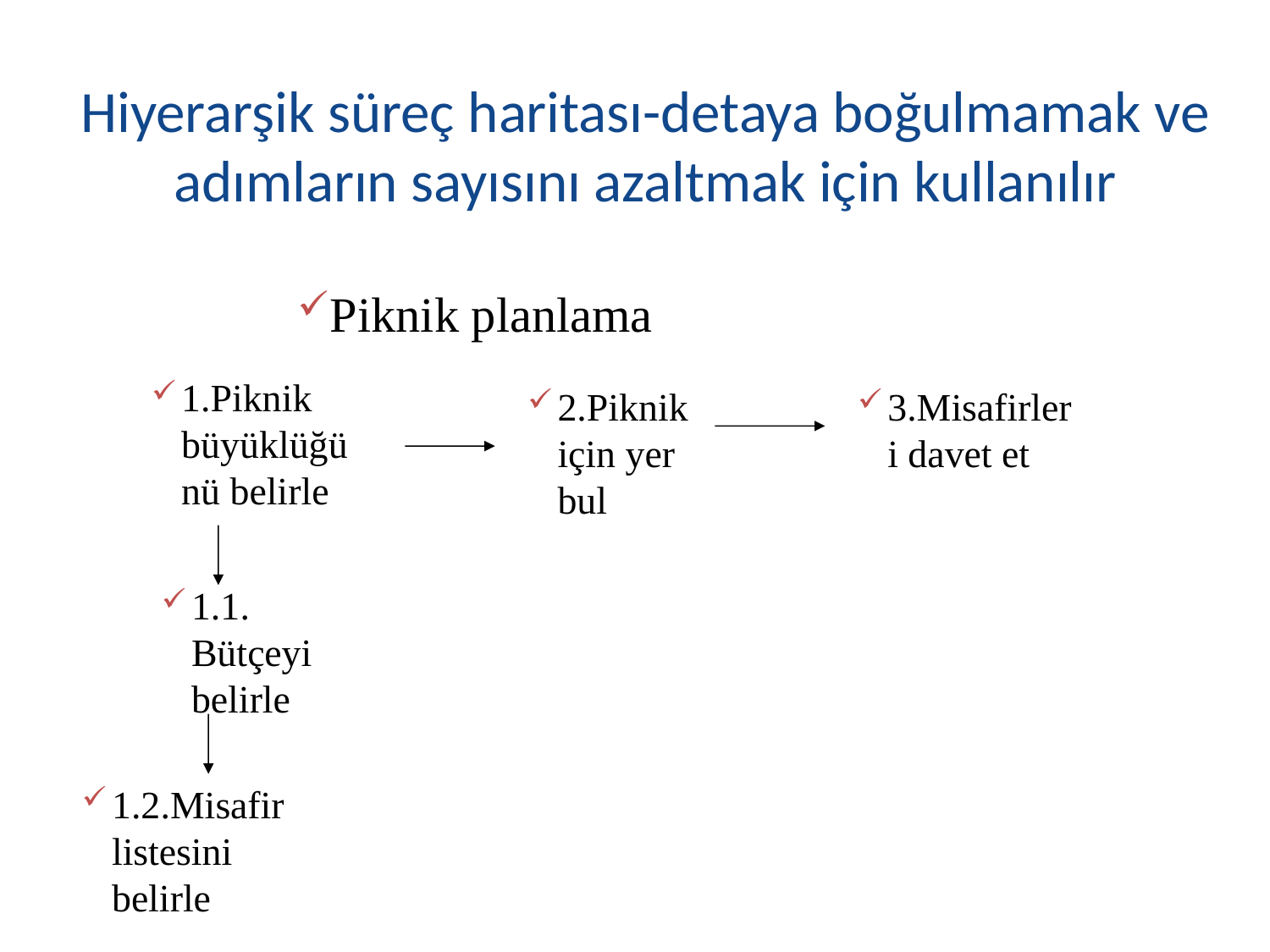

# Hiyerarşik süreç haritası-detaya boğulmamak ve adımların sayısını azaltmak için kullanılır
Piknik planlama
1.Piknik büyüklüğünü belirle
2.Piknik için yer bul
3.Misafirleri davet et

1.1. Bütçeyi belirle

1.2.Misafir listesini belirle